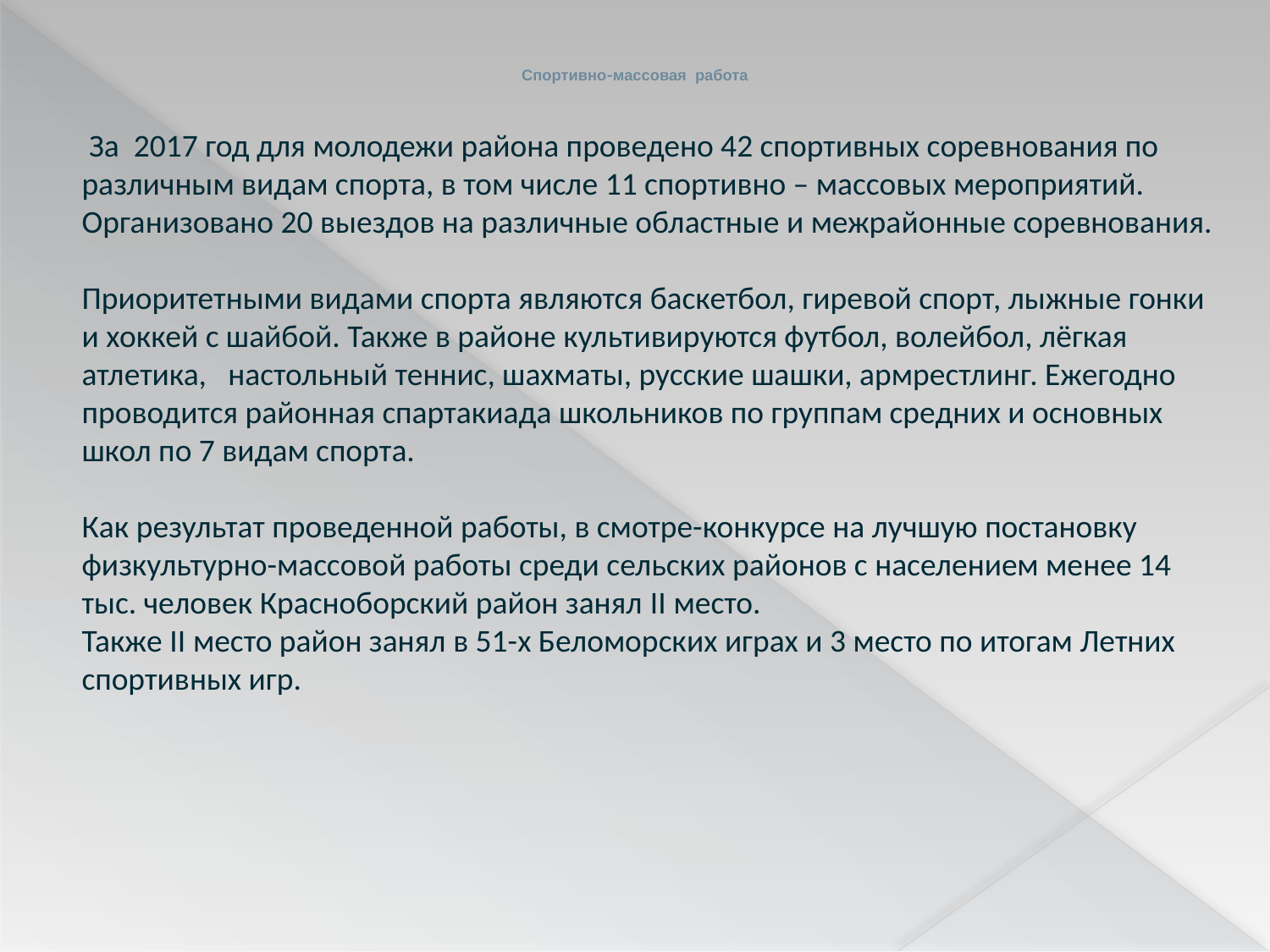

# Спортивно-массовая  работа
 За  2017 год для молодежи района проведено 42 спортивных соревнования по различным видам спорта, в том числе 11 спортивно – массовых мероприятий. Организовано 20 выездов на различные областные и межрайонные соревнования.

Приоритетными видами спорта являются баскетбол, гиревой спорт, лыжные гонки и хоккей с шайбой. Также в районе культивируются футбол, волейбол, лёгкая атлетика,   настольный теннис, шахматы, русские шашки, армрестлинг. Ежегодно проводится районная спартакиада школьников по группам средних и основных школ по 7 видам спорта.

Как результат проведенной работы, в смотре-конкурсе на лучшую постановку физкультурно-массовой работы среди сельских районов с населением менее 14 тыс. человек Красноборский район занял II место.
Также II место район занял в 51-х Беломорских играх и 3 место по итогам Летних спортивных игр.